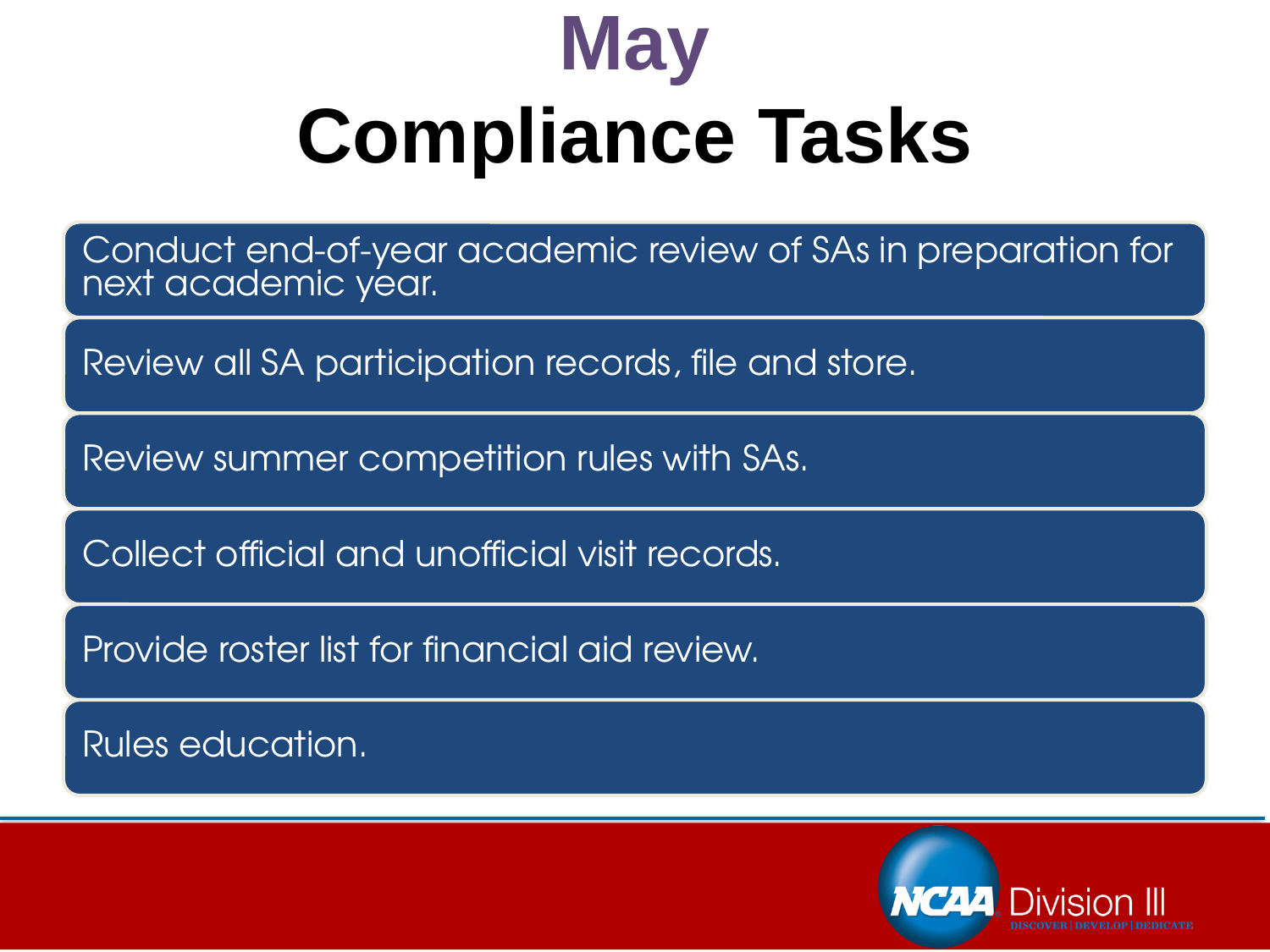

# May Compliance Tasks
Conduct end-of-year academic review of SAs in preparation for next academic year.
Review all SA participation records, file and store.
Review summer competition rules with SAs.
Collect official and unofficial visit records.
Provide roster list for financial aid review.
Rules education.